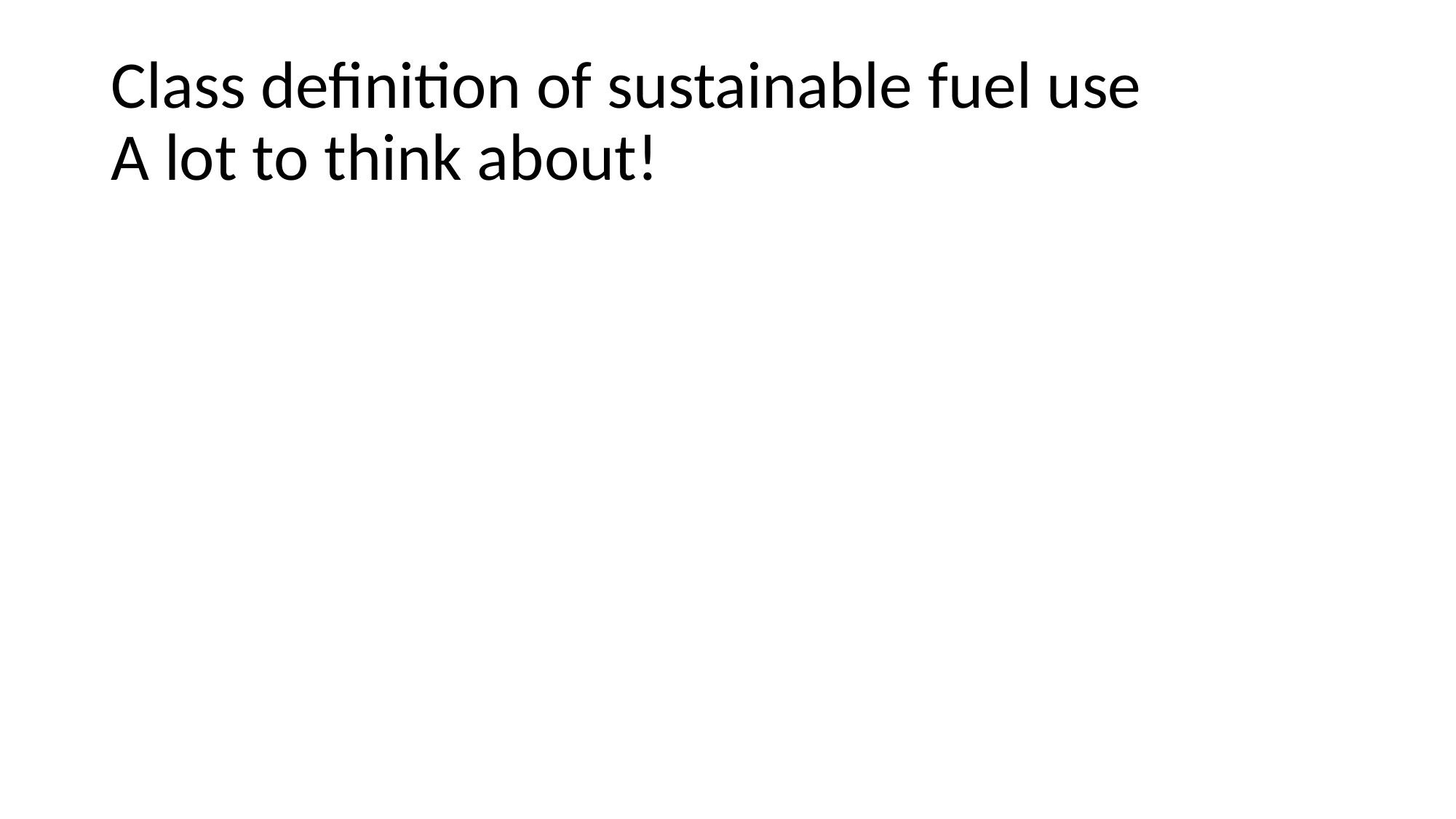

# Class definition of sustainable fuel use A lot to think about!